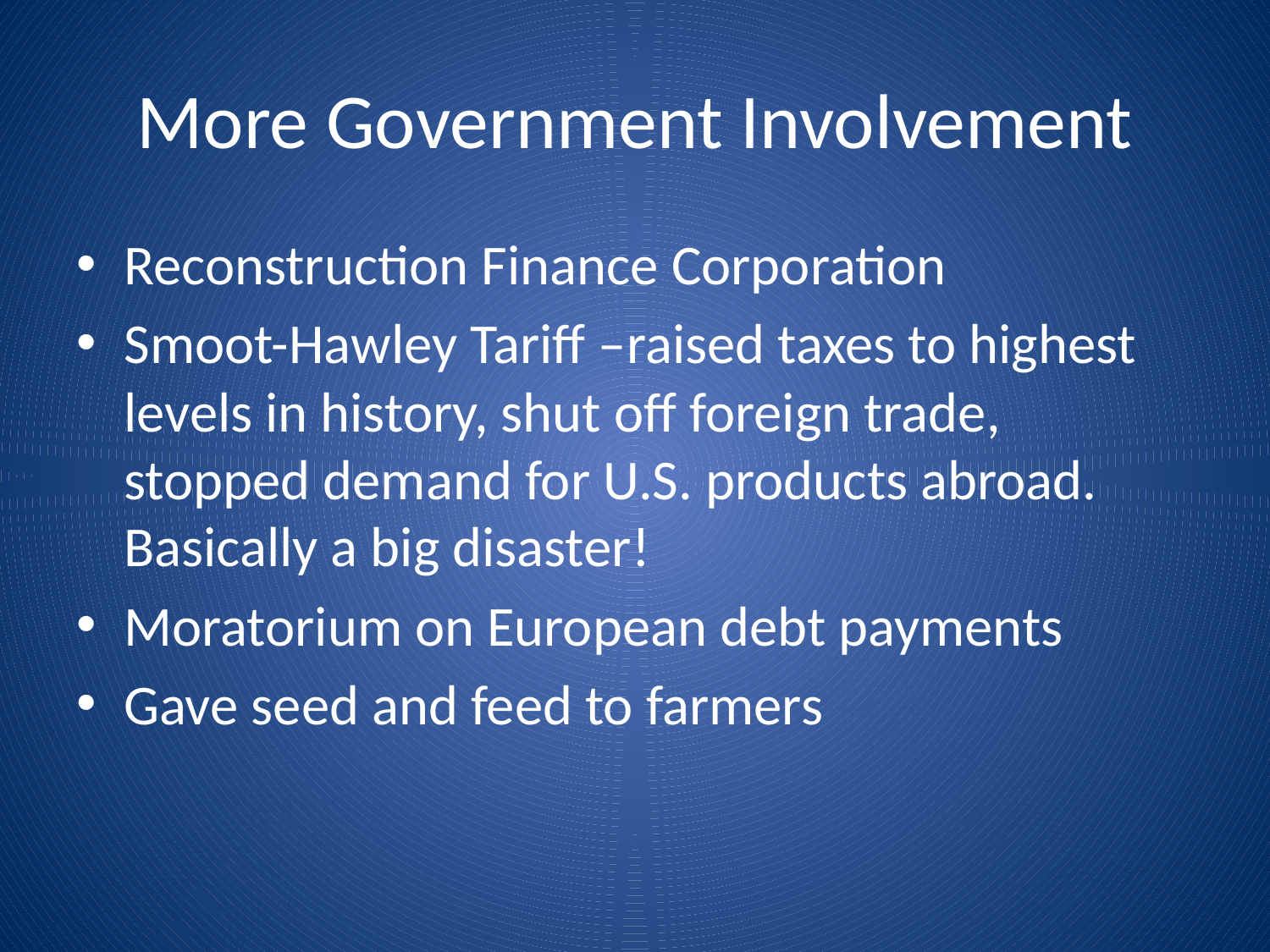

# More Government Involvement
Reconstruction Finance Corporation
Smoot-Hawley Tariff –raised taxes to highest levels in history, shut off foreign trade, stopped demand for U.S. products abroad.  Basically a big disaster!
Moratorium on European debt payments
Gave seed and feed to farmers